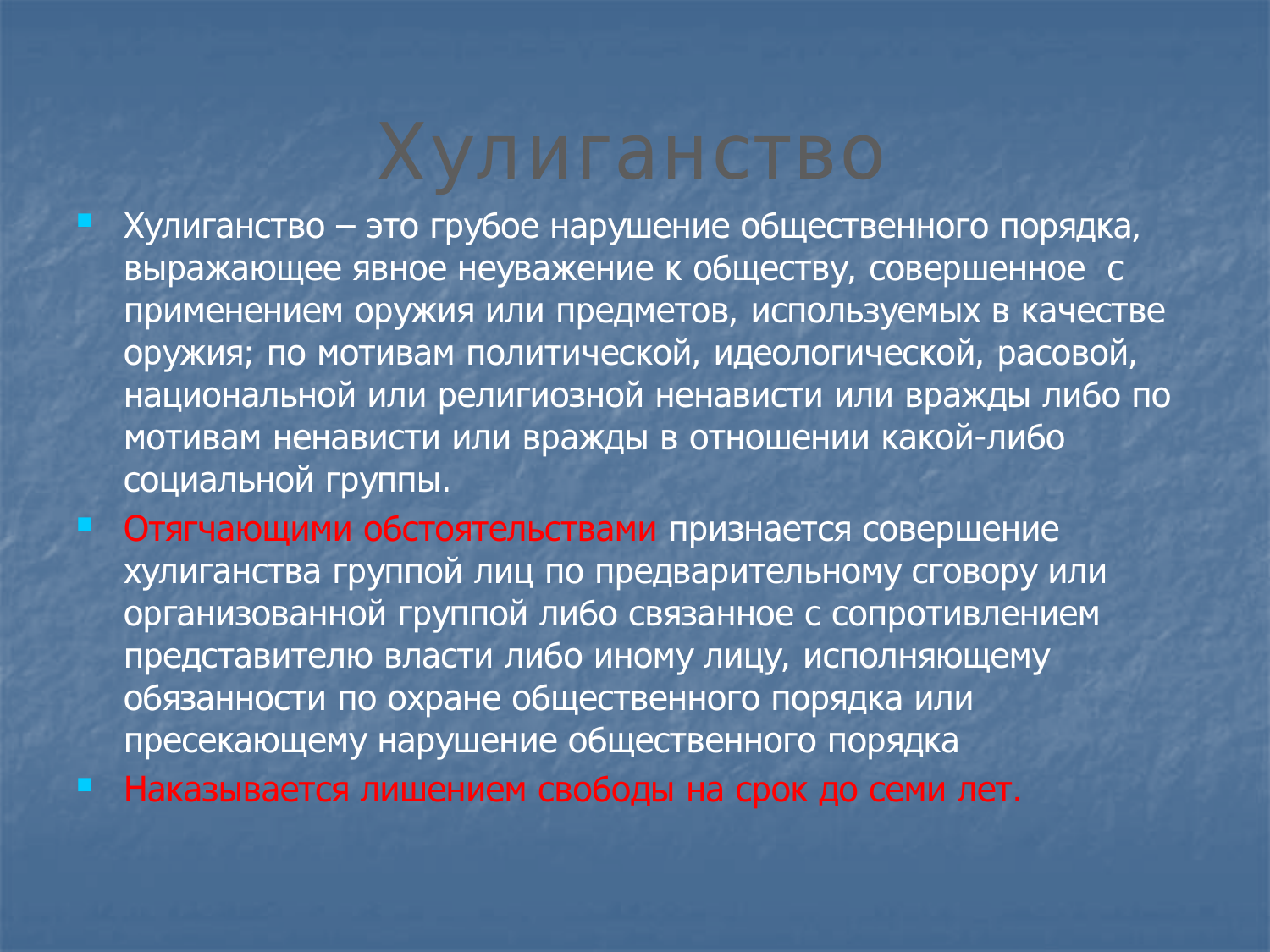

# Хулиганство
Хулиганство – это грубое нарушение общественного порядка, выражающее явное неуважение к обществу, совершенное  с применением оружия или предметов, используемых в качестве оружия; по мотивам политической, идеологической, расовой, национальной или религиозной ненависти или вражды либо по мотивам ненависти или вражды в отношении какой-либо социальной группы.
Отягчающими обстоятельствами признается совершение хулиганства группой лиц по предварительному сговору или организованной группой либо связанное с сопротивлением представителю власти либо иному лицу, исполняющему обязанности по охране общественного порядка или пресекающему нарушение общественного порядка
Наказывается лишением свободы на срок до семи лет.